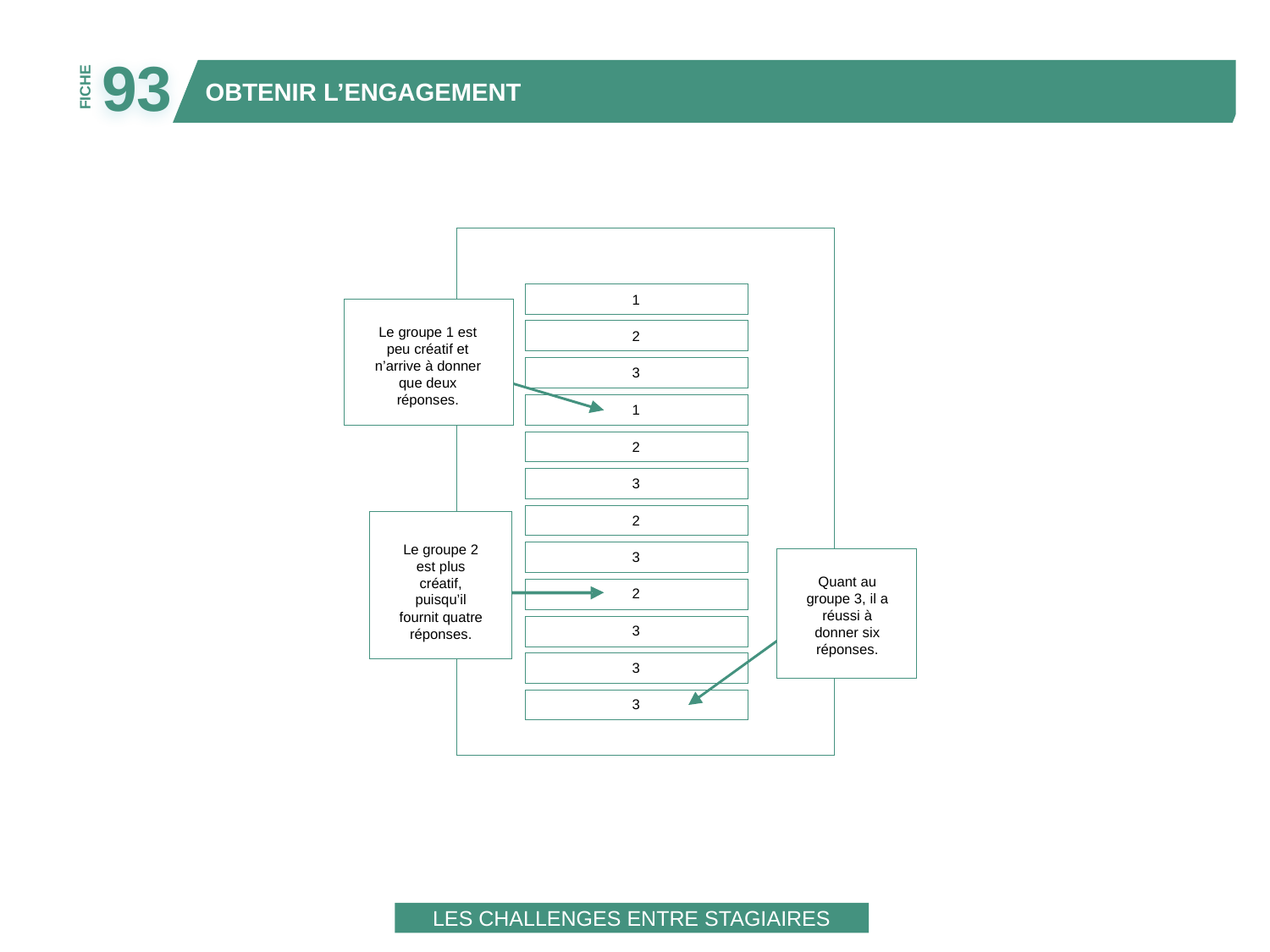

93

OBTENIR L’ENGAGEMENT
FICHE

1

Le groupe 1 est
peu créatif et
n’arrive à donner
que deux
réponses.
2

3

1

2

3

2
Le groupe 2
est plus
créatif,
puisqu’il
fournit quatre
réponses.

3

Quant au
groupe 3, il a
réussi à
donner six
réponses.

2

3

3

3
LES CHALLENGES ENTRE STAGIAIRES